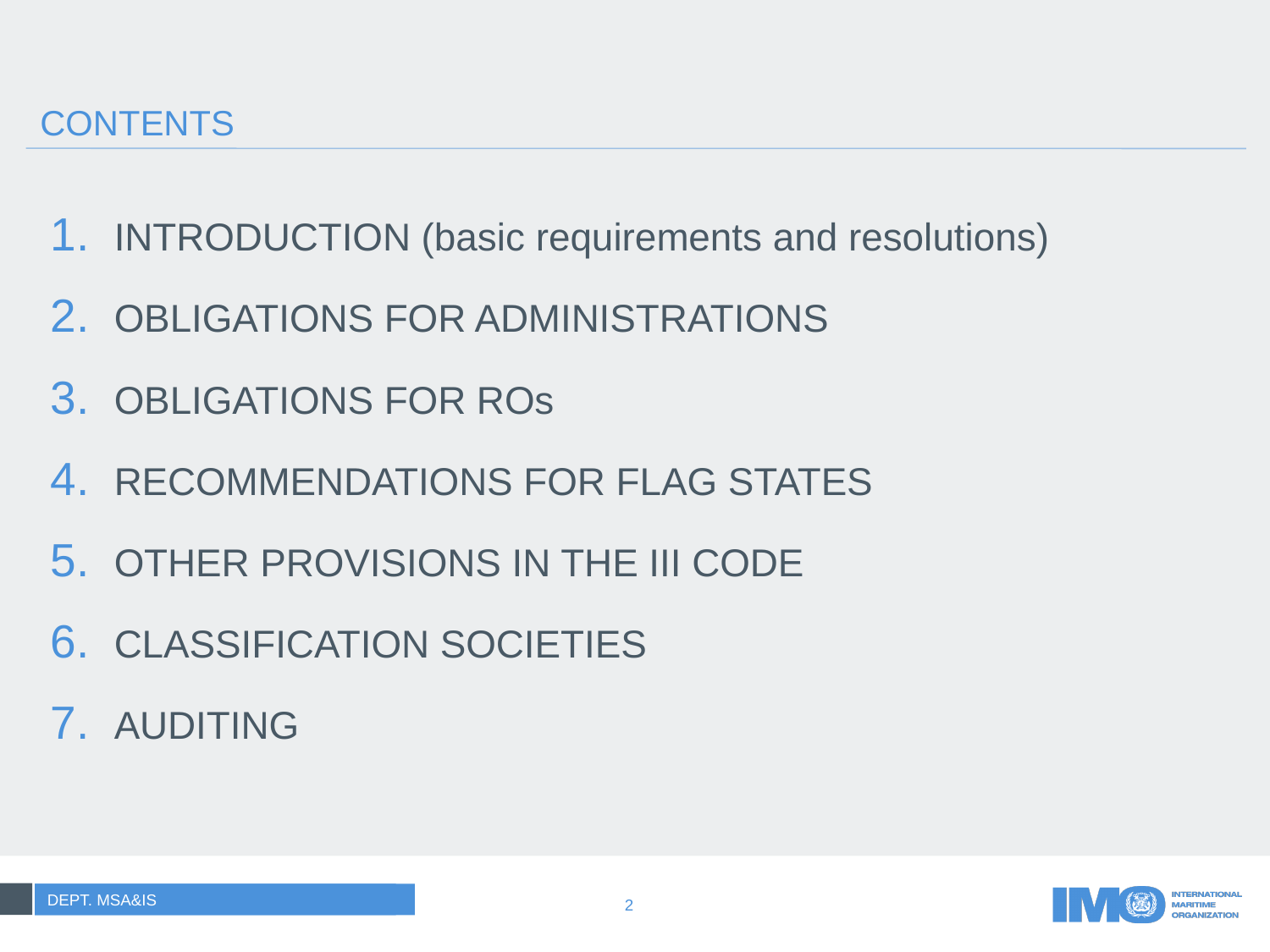

# CONTENTS
INTRODUCTION (basic requirements and resolutions)

OBLIGATIONS FOR ADMINISTRATIONS

OBLIGATIONS FOR ROs

RECOMMENDATIONS FOR FLAG STATES

OTHER PROVISIONS IN THE III CODE

CLASSIFICATION SOCIETIES

AUDITING